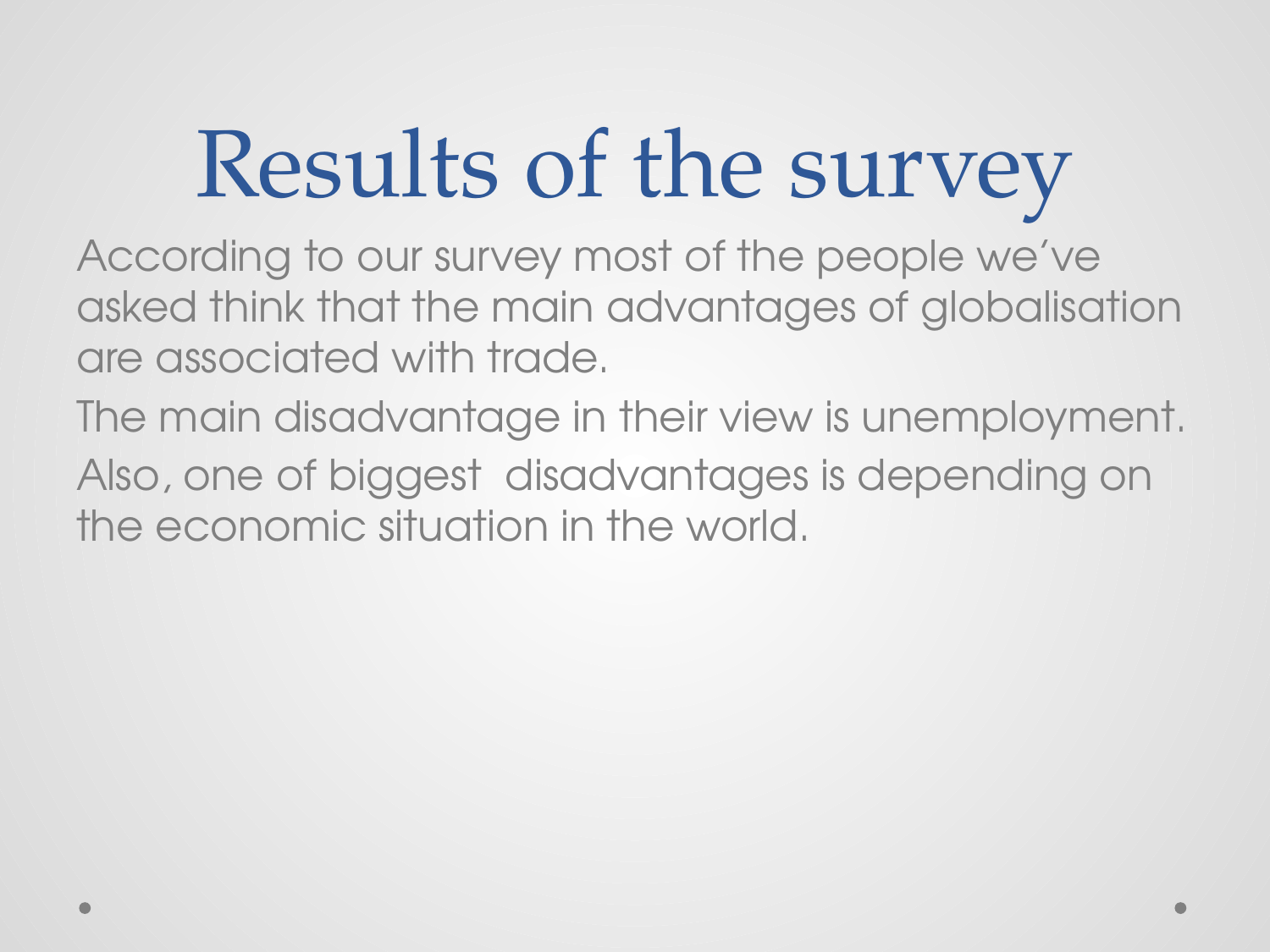

# Results of the survey
According to our survey most of the people we’ve asked think that the main advantages of globalisation are associated with trade.
The main disadvantage in their view is unemployment.
Also, one of biggest  disadvantages is depending on the economic situation in the world.